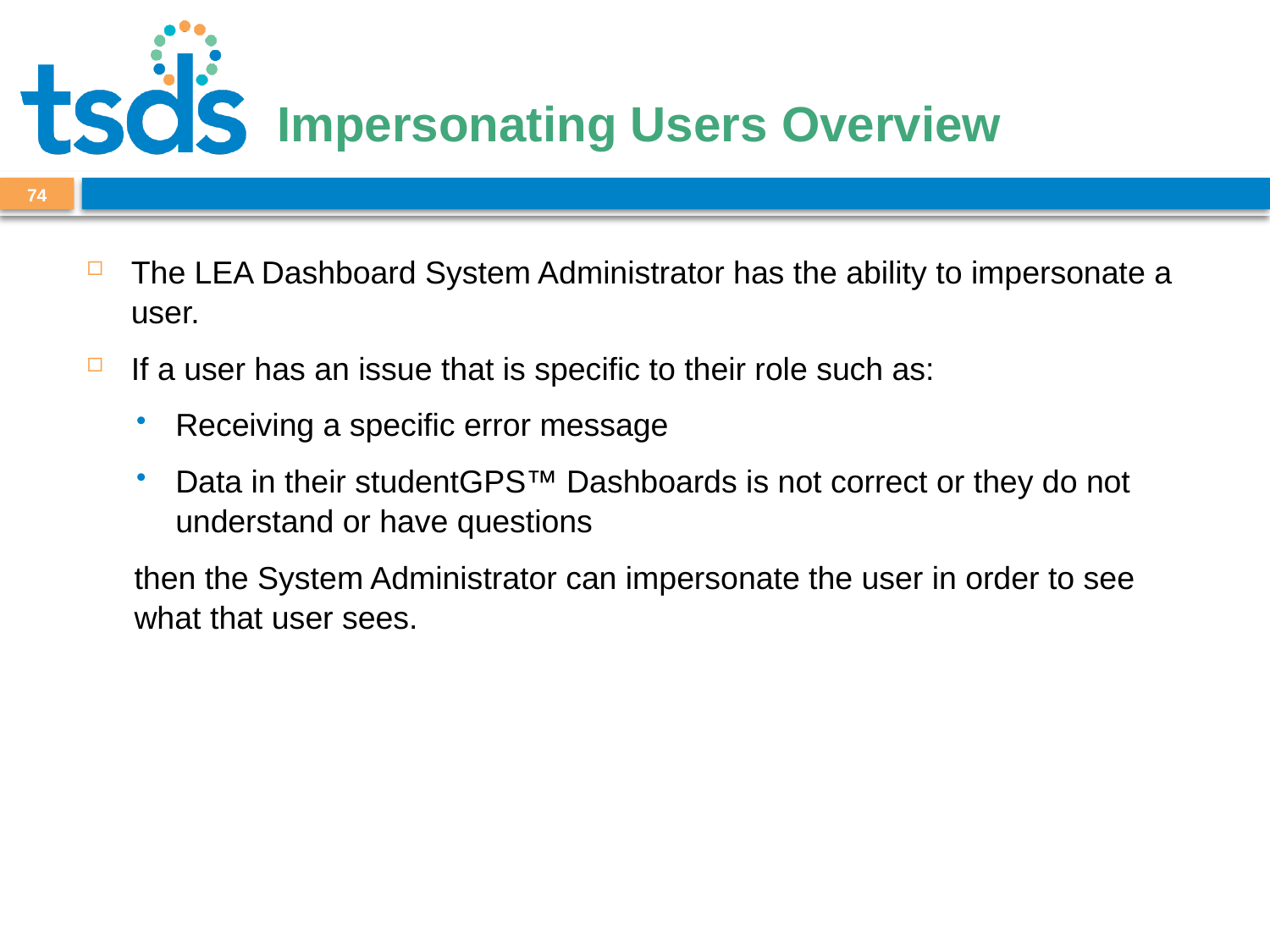

# Impersonating Users Overview
74
The LEA Dashboard System Administrator has the ability to impersonate a user.
If a user has an issue that is specific to their role such as:
Receiving a specific error message
Data in their studentGPS™ Dashboards is not correct or they do not understand or have questions
then the System Administrator can impersonate the user in order to see what that user sees.